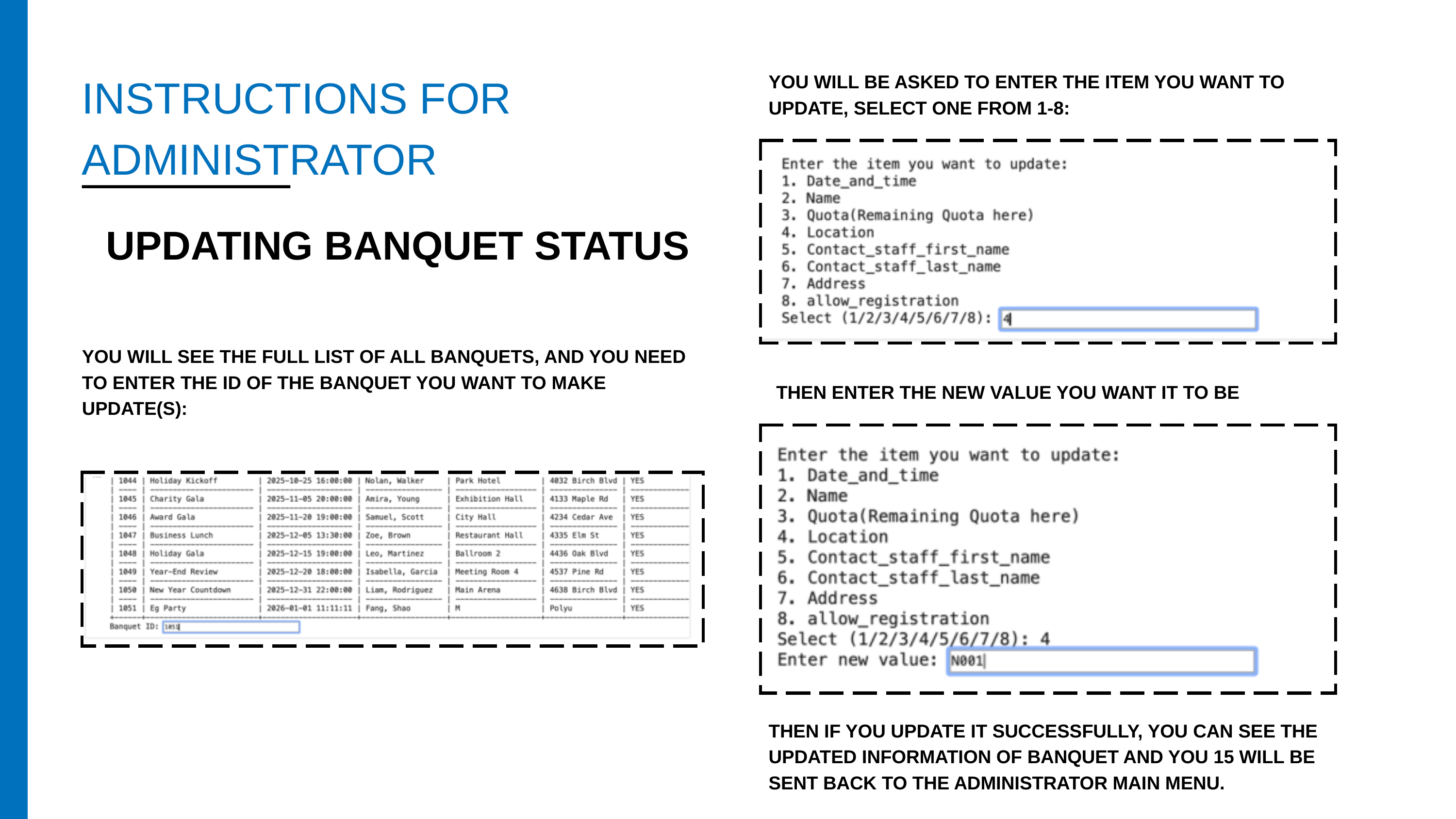

INSTRUCTIONS FOR
ADMINISTRATOR

YOU WILL BE ASKED TO ENTER THE ITEM YOU WANT TO UPDATE, SELECT ONE FROM 1-8:

 UPDATING BANQUET STATUS
YOU WILL SEE THE FULL LIST OF ALL BANQUETS, AND YOU NEED TO ENTER THE ID OF THE BANQUET YOU WANT TO MAKE UPDATE(S):
THEN ENTER THE NEW VALUE YOU WANT IT TO BE

THEN IF YOU UPDATE IT SUCCESSFULLY, YOU CAN SEE THE UPDATED INFORMATION OF BANQUET AND YOU 15 WILL BE SENT BACK TO THE ADMINISTRATOR MAIN MENU.